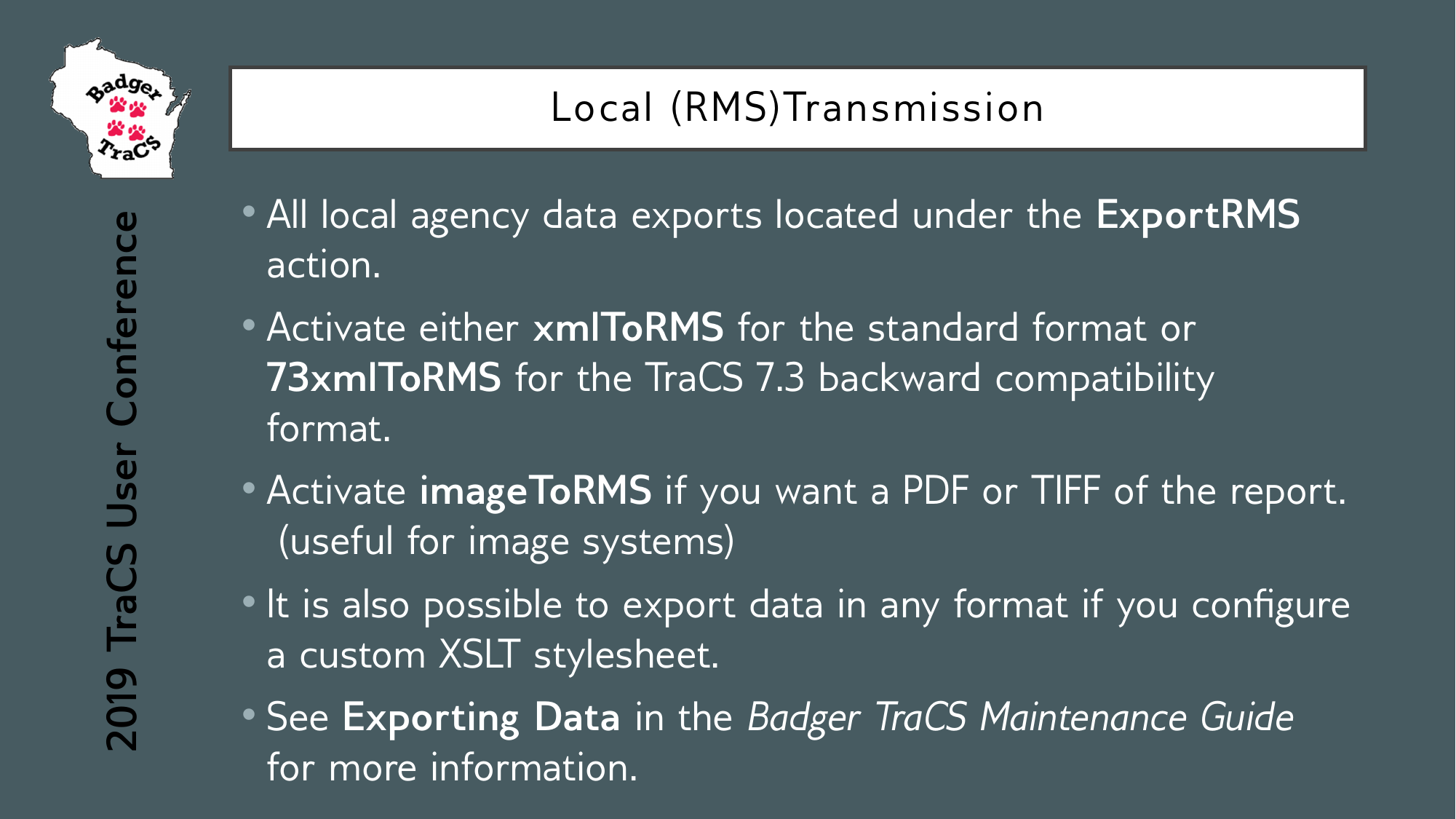

Local (RMS)Transmission
All local agency data exports located under the ExportRMS action.
Activate either xmlToRMS for the standard format or 73xmlToRMS for the TraCS 7.3 backward compatibility  format.
Activate imageToRMS if you want a PDF or TIFF of the report.  (useful for image systems)
It is also possible to export data in any format if you configure a custom XSLT stylesheet.
See Exporting Data in the Badger TraCS Maintenance Guide for more information.